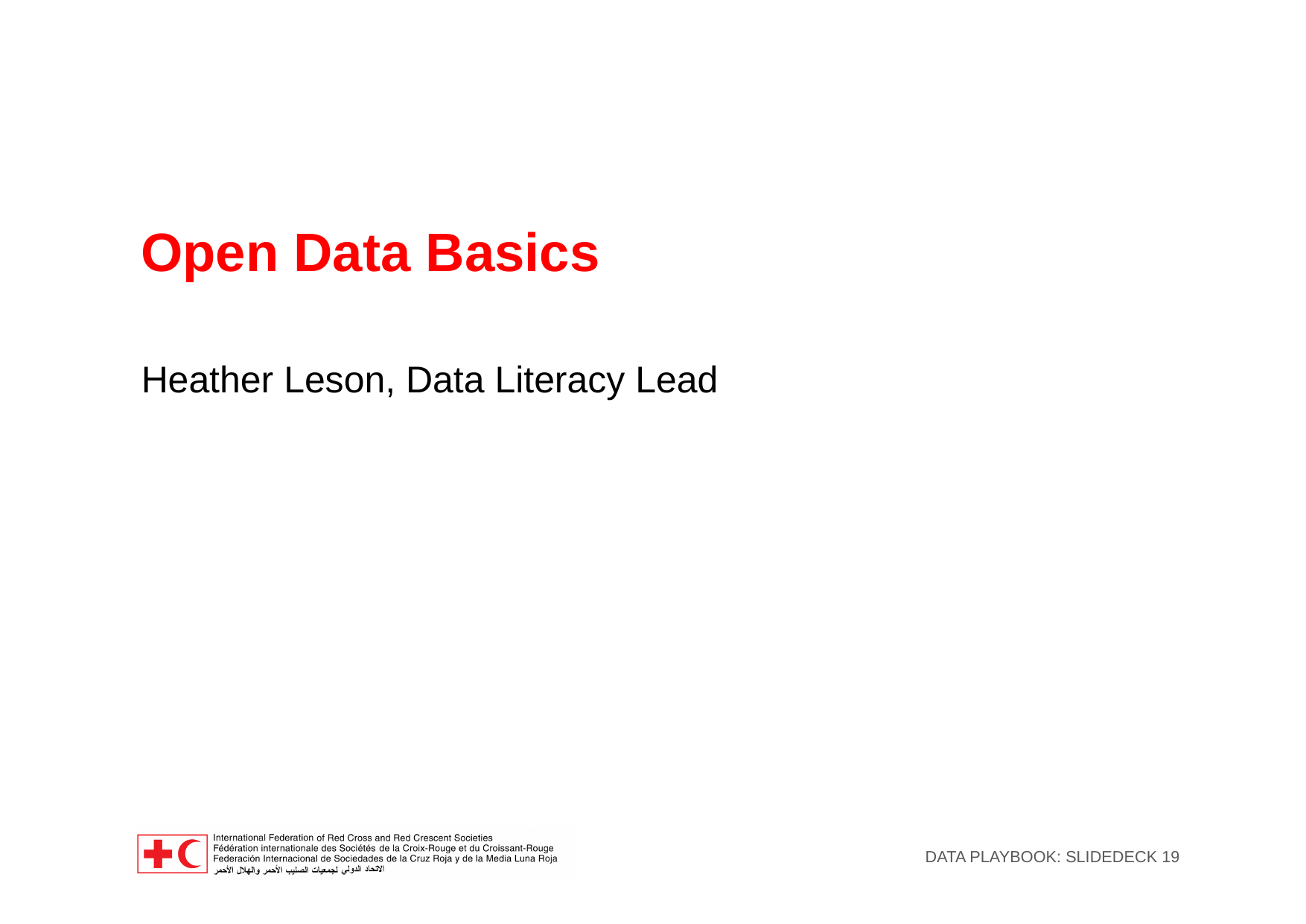

# Open Data Basics
Heather Leson, Data Literacy Lead